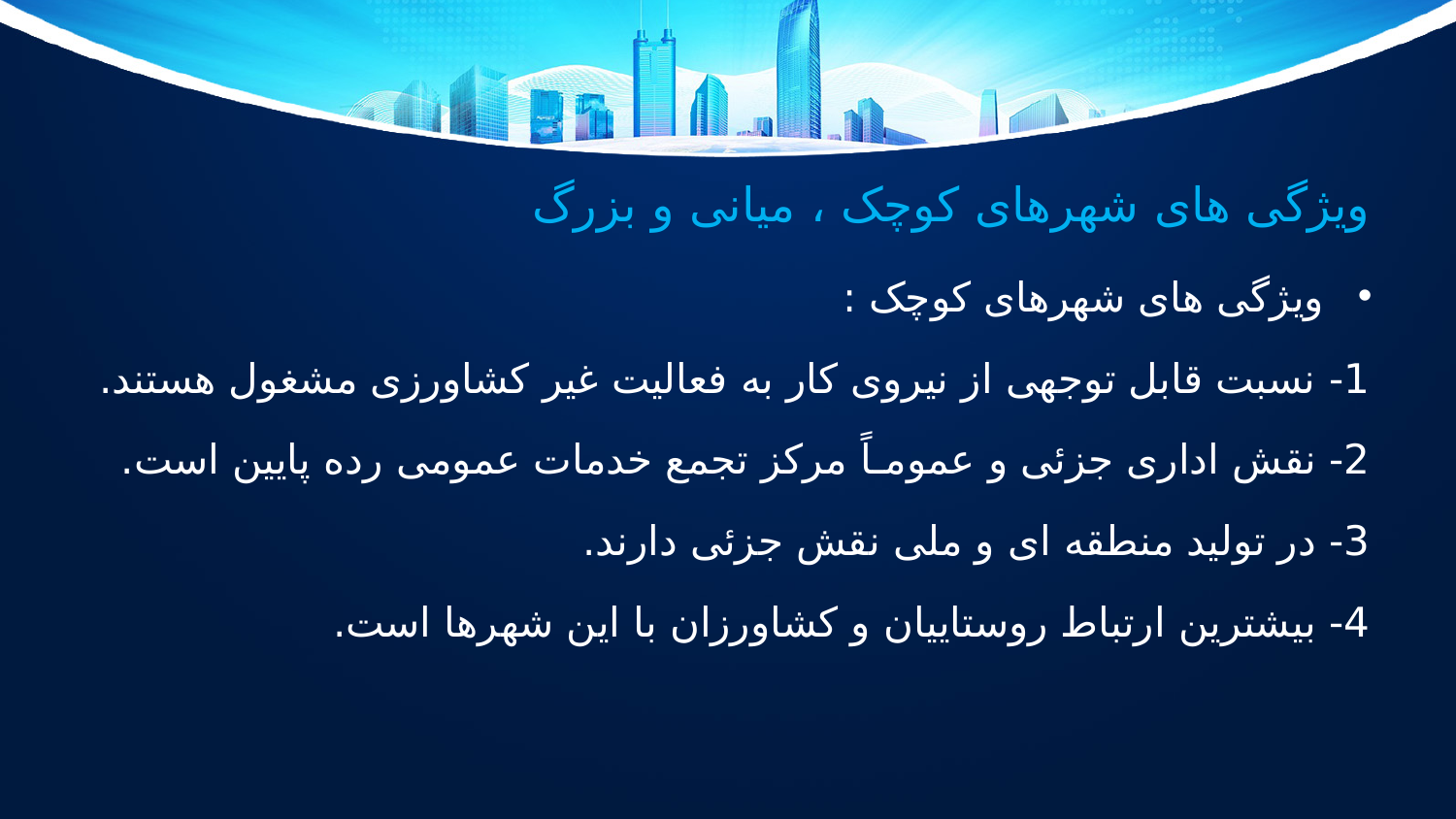

# ویژگی های شهرهای کوچک ، میانی و بزرگ
ویژگی های شهرهای کوچک :
1- نسبت قابل توجهی از نیروی کار به فعالیت غیر کشاورزی مشغول هستند.
2- نقش اداری جزئی و عمومـاً مرکز تجمع خدمات عمومی رده پایین است.
3- در تولید منطقه ای و ملی نقش جزئی دارند.
4- بیشترین ارتباط روستاییان و کشاورزان با این شهرها است.